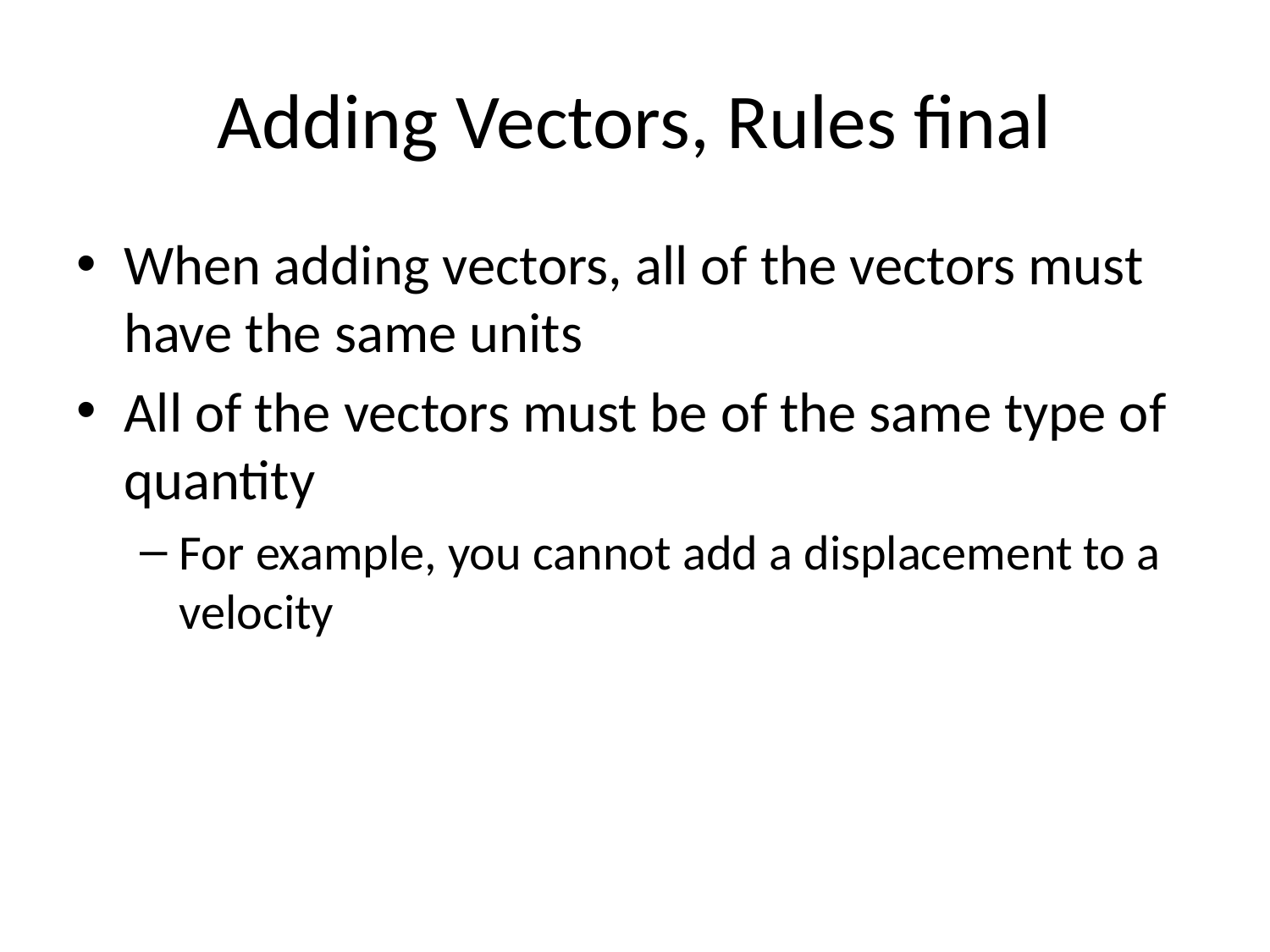

# Adding Vectors, Rules final
When adding vectors, all of the vectors must have the same units
All of the vectors must be of the same type of quantity
For example, you cannot add a displacement to a velocity